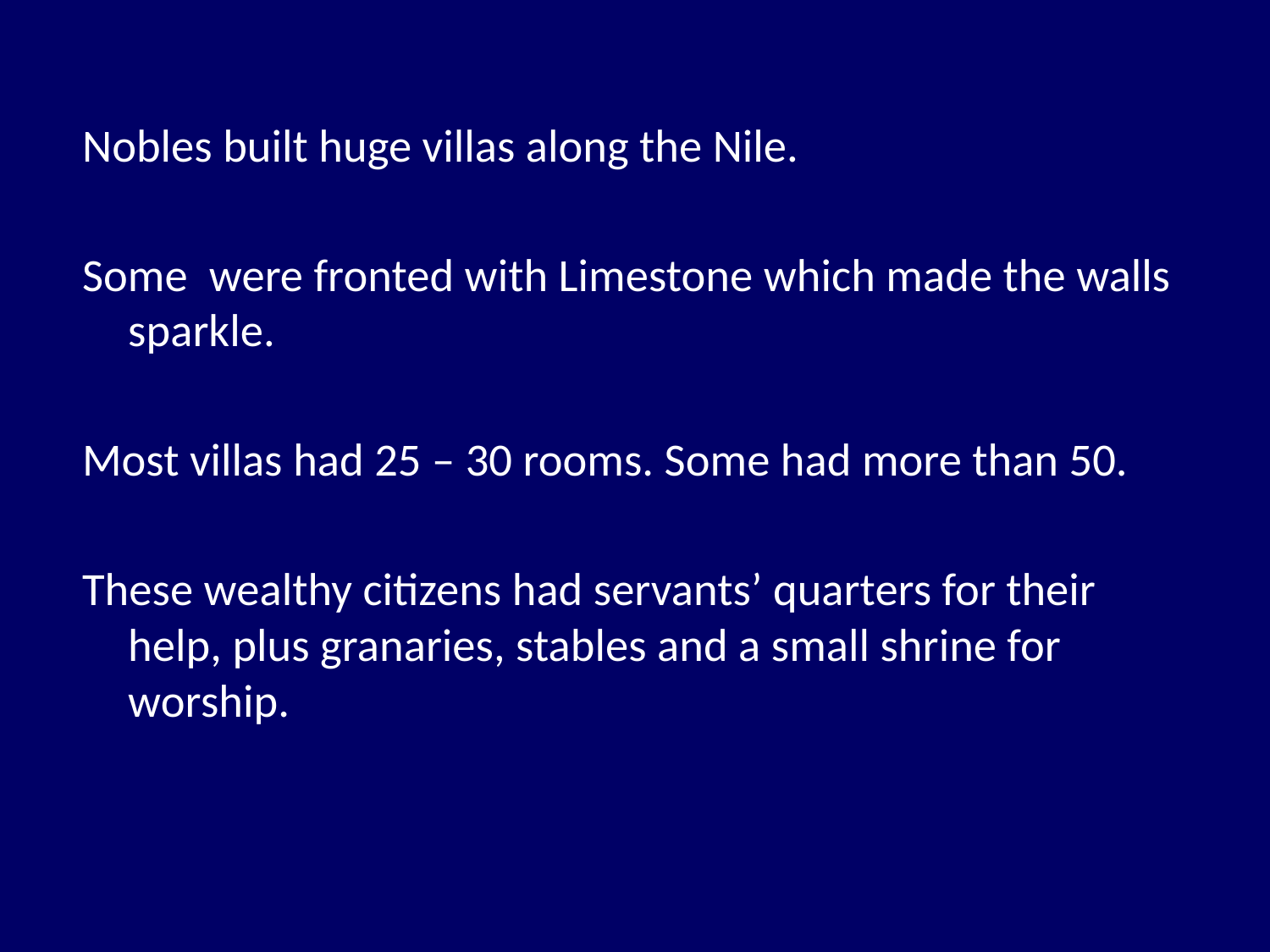

Nobles built huge villas along the Nile.

Some  were fronted with Limestone which made the walls sparkle.

Most villas had 25 – 30 rooms. Some had more than 50.

These wealthy citizens had servants’ quarters for their help, plus granaries, stables and a small shrine for worship.